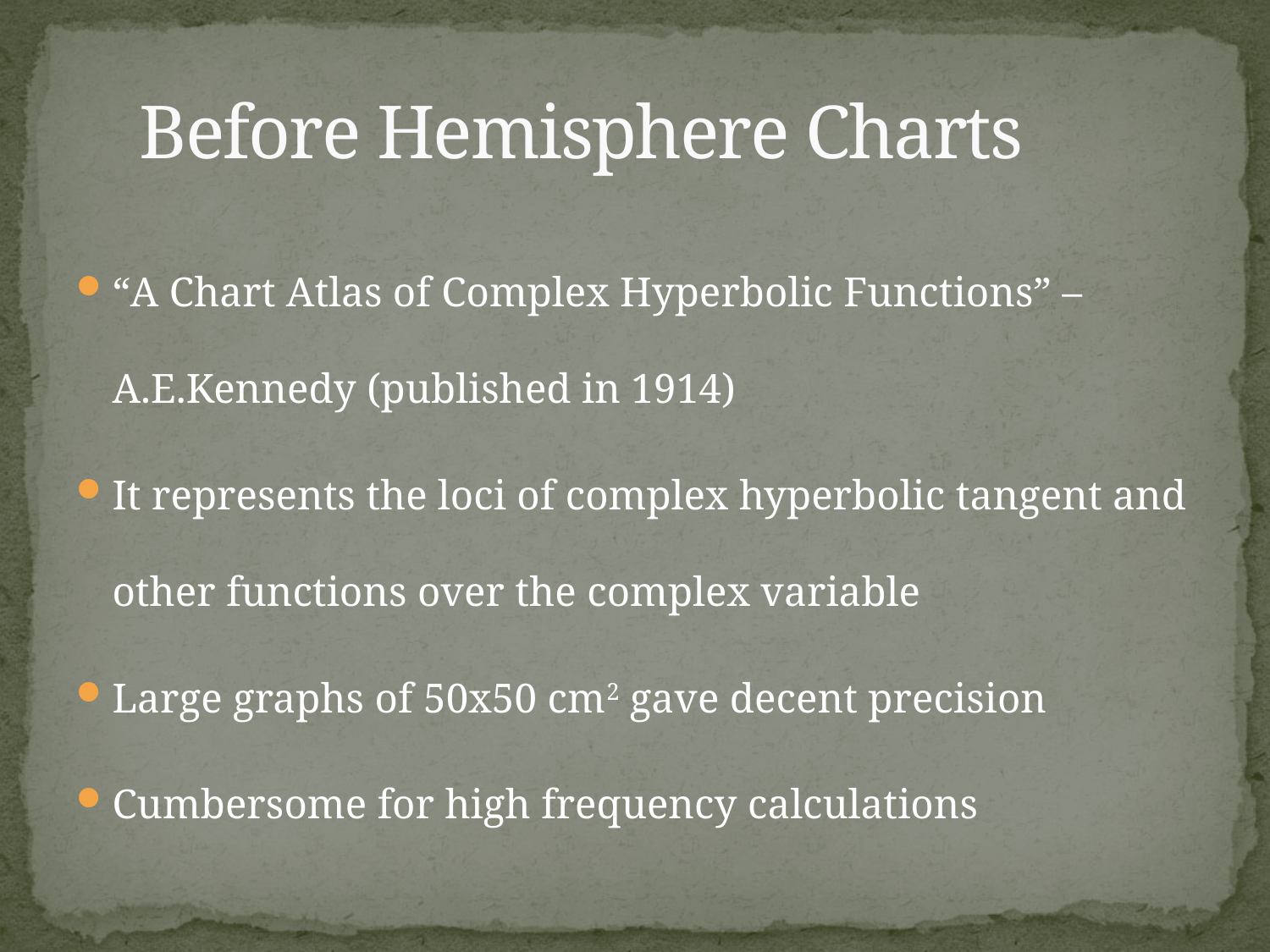

# Before Hemisphere Charts
“A Chart Atlas of Complex Hyperbolic Functions” – A.E.Kennedy (published in 1914)
It represents the loci of complex hyperbolic tangent and other functions over the complex variable
Large graphs of 50x50 cm2 gave decent precision
Cumbersome for high frequency calculations